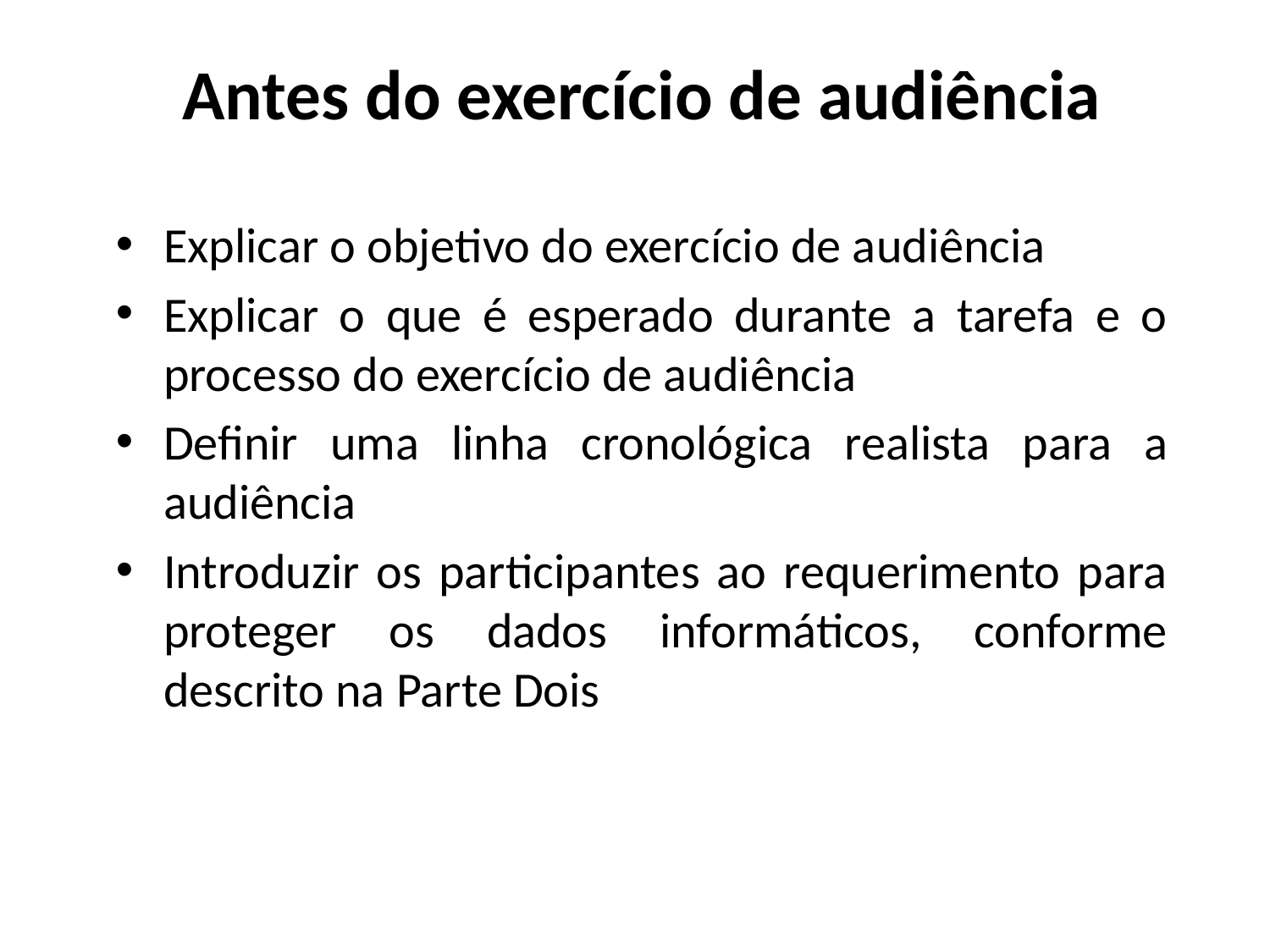

Antes do exercício de audiência
Explicar o objetivo do exercício de audiência
Explicar o que é esperado durante a tarefa e o processo do exercício de audiência
Definir uma linha cronológica realista para a audiência
Introduzir os participantes ao requerimento para proteger os dados informáticos, conforme descrito na Parte Dois